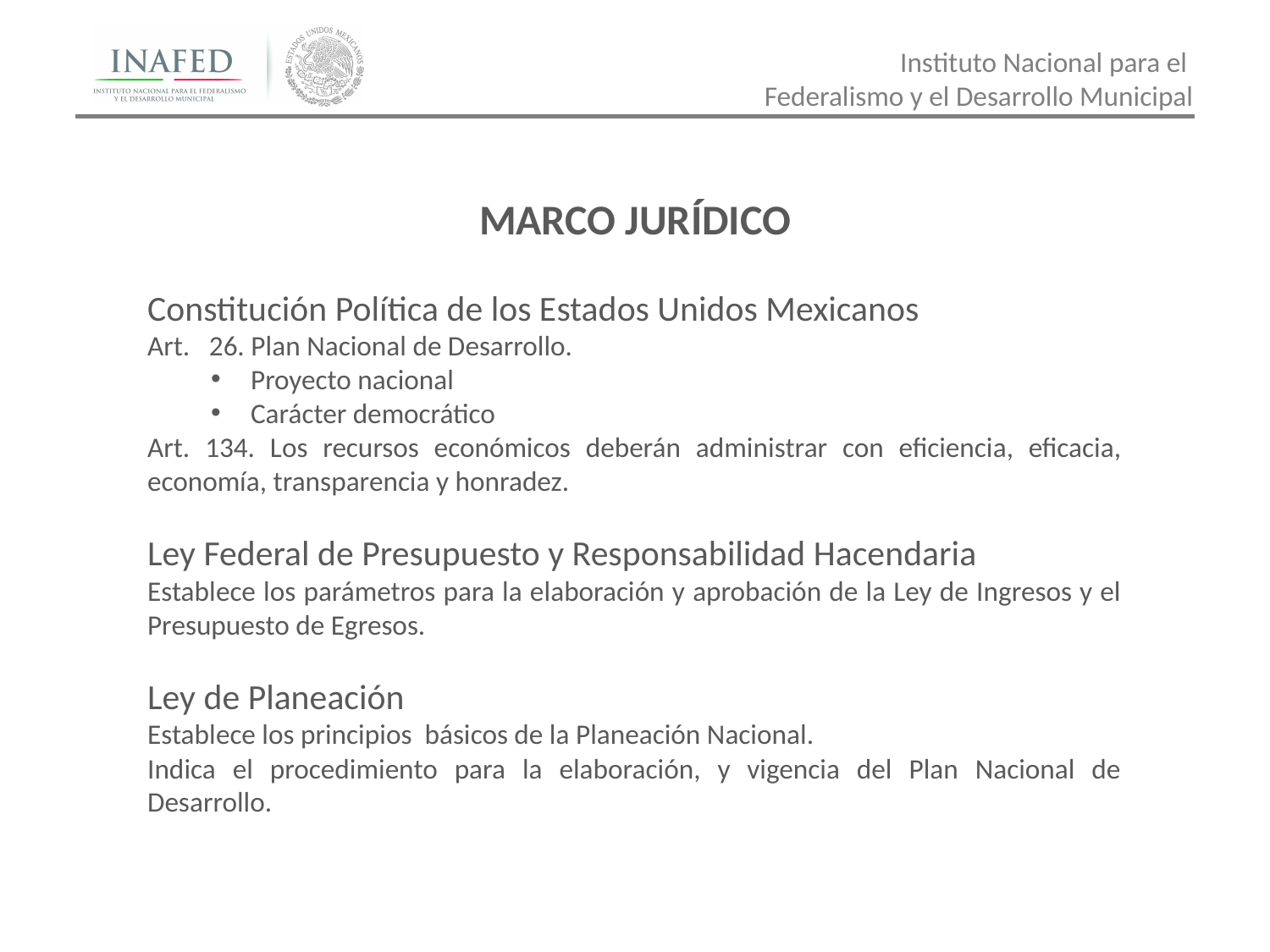

MARCO JURÍDICO

Constitución Política de los Estados Unidos Mexicanos
Art.   26. Plan Nacional de Desarrollo.
Proyecto nacional
Carácter democrático
Art. 134. Los recursos económicos deberán administrar con eficiencia, eficacia, economía, transparencia y honradez.

Ley Federal de Presupuesto y Responsabilidad Hacendaria
Establece los parámetros para la elaboración y aprobación de la Ley de Ingresos y el Presupuesto de Egresos.

Ley de Planeación
Establece los principios  básicos de la Planeación Nacional.
Indica el procedimiento para la elaboración, y vigencia del Plan Nacional de Desarrollo.